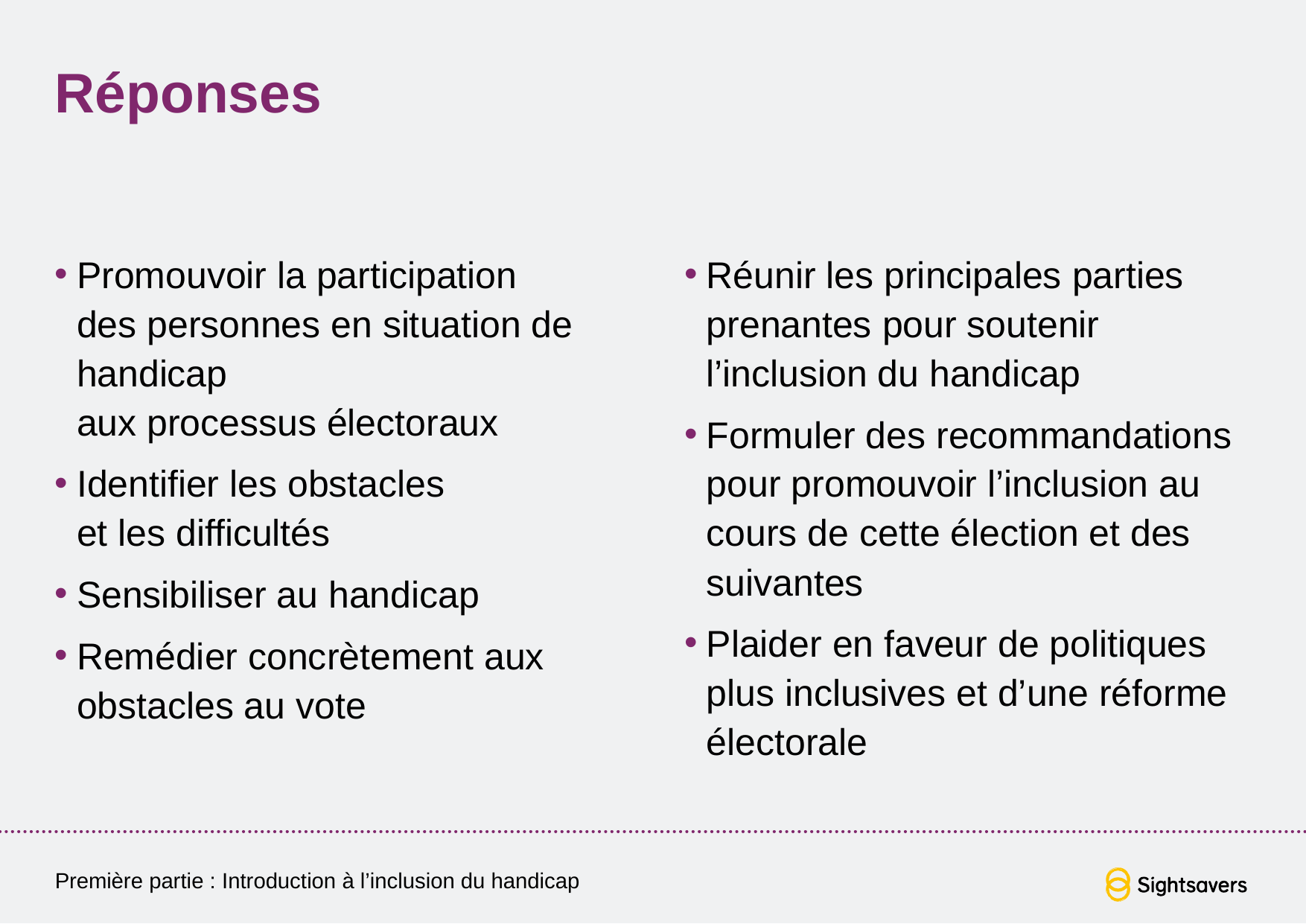

# Réponses
Promouvoir la participation
des personnes en situation de handicap
aux processus électoraux
Identifier les obstacles
et les difficultés
Sensibiliser au handicap
Remédier concrètement aux obstacles au vote

Réunir les principales parties prenantes pour soutenir
l’inclusion du handicap
Formuler des recommandations
pour promouvoir l’inclusion au cours de cette élection et des suivantes
Plaider en faveur de politiques plus inclusives et d’une réforme électorale

Première partie : Introduction à l’inclusion du handicap